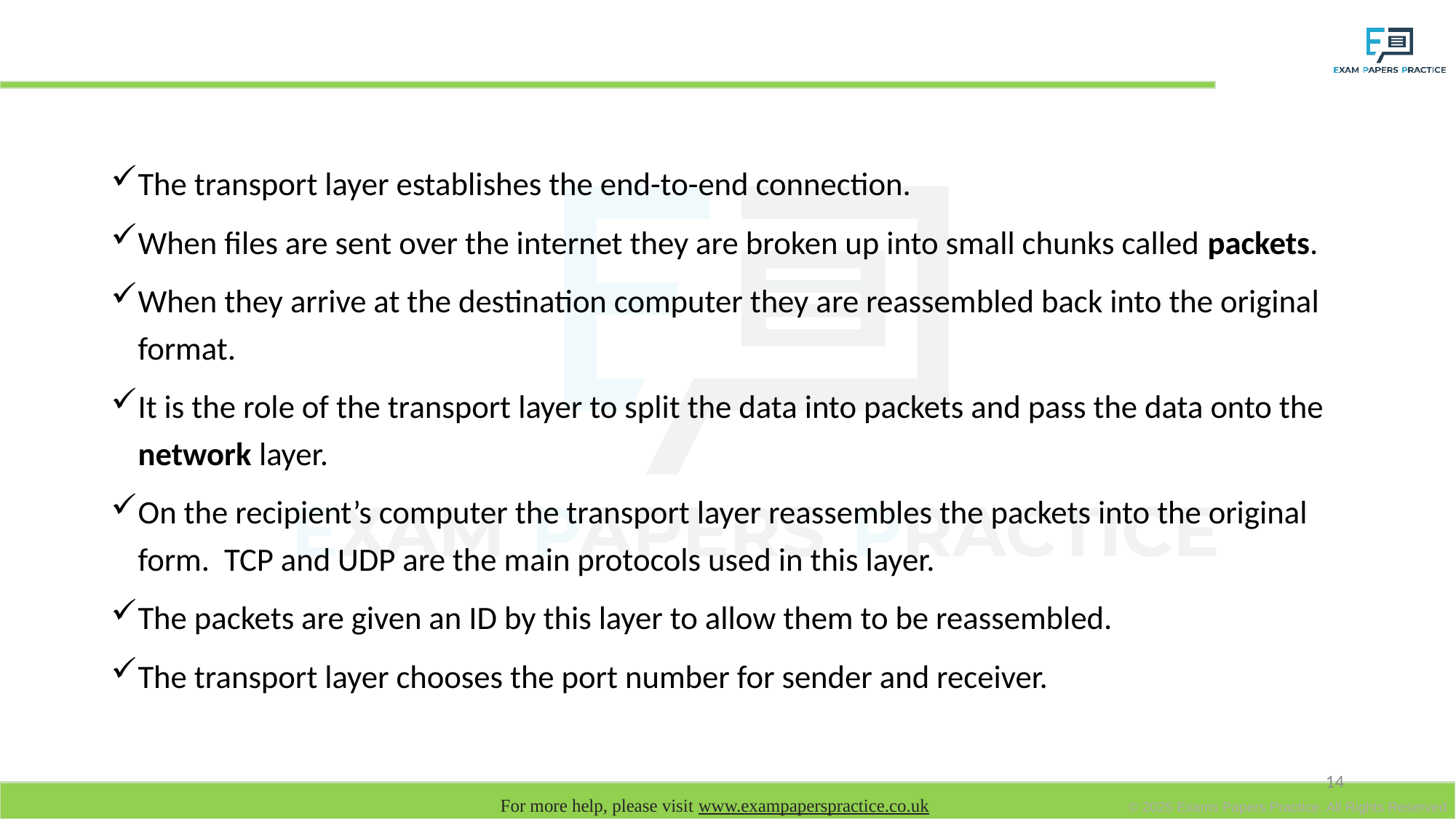

# Transport layer
The transport layer establishes the end-to-end connection.
When files are sent over the internet they are broken up into small chunks called packets.
When they arrive at the destination computer they are reassembled back into the original format.
It is the role of the transport layer to split the data into packets and pass the data onto the network layer.
On the recipient’s computer the transport layer reassembles the packets into the original form.  TCP and UDP are the main protocols used in this layer.
The packets are given an ID by this layer to allow them to be reassembled.
The transport layer chooses the port number for sender and receiver.
14